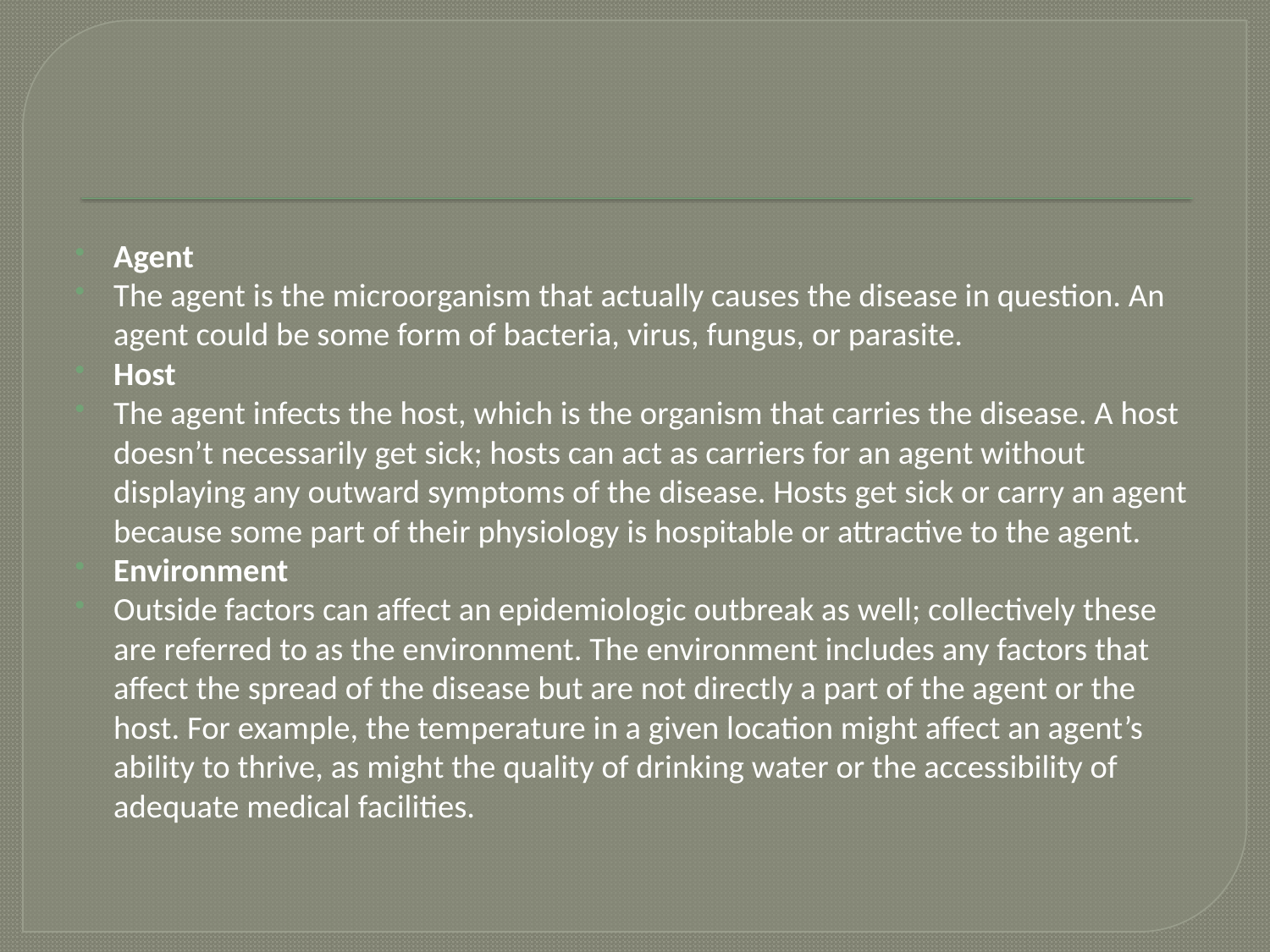

#
Agent
The agent is the microorganism that actually causes the disease in question. An agent could be some form of bacteria, virus, fungus, or parasite.
Host
The agent infects the host, which is the organism that carries the disease. A host doesn’t necessarily get sick; hosts can act as carriers for an agent without displaying any outward symptoms of the disease. Hosts get sick or carry an agent because some part of their physiology is hospitable or attractive to the agent.
Environment
Outside factors can affect an epidemiologic outbreak as well; collectively these are referred to as the environment. The environment includes any factors that affect the spread of the disease but are not directly a part of the agent or the host. For example, the temperature in a given location might affect an agent’s ability to thrive, as might the quality of drinking water or the accessibility of adequate medical facilities.